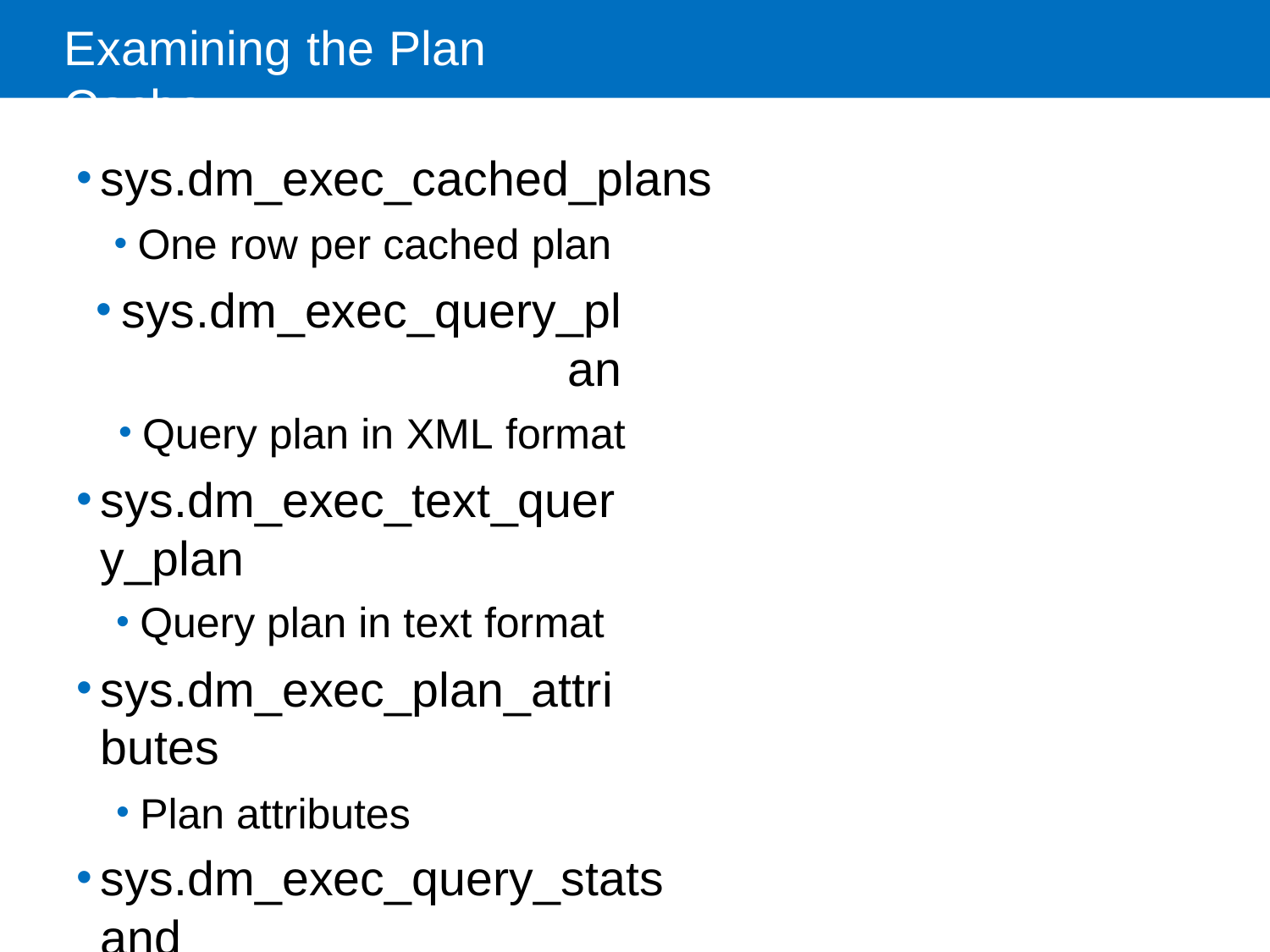

# Examining the Plan Cache
sys.dm_exec_cached_plans
One row per cached plan
sys.dm_exec_query_plan
Query plan in XML format
sys.dm_exec_text_query_plan
Query plan in text format
sys.dm_exec_plan_attributes
Plan attributes
sys.dm_exec_query_stats and  sys.dm_exec_procedure_stats
Plan statistics